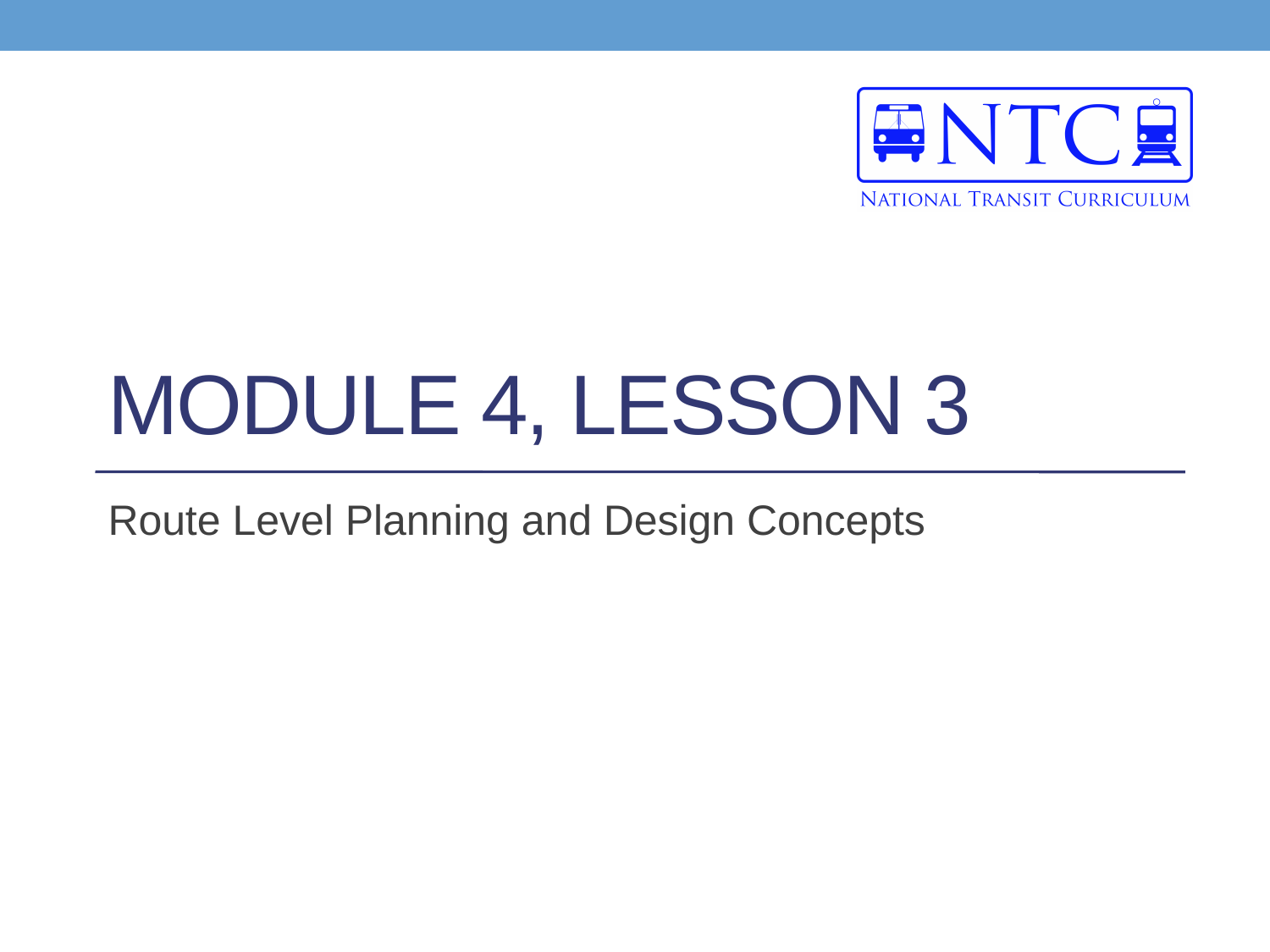

# Module 4, Lesson 3
Route Level Planning and Design Concepts